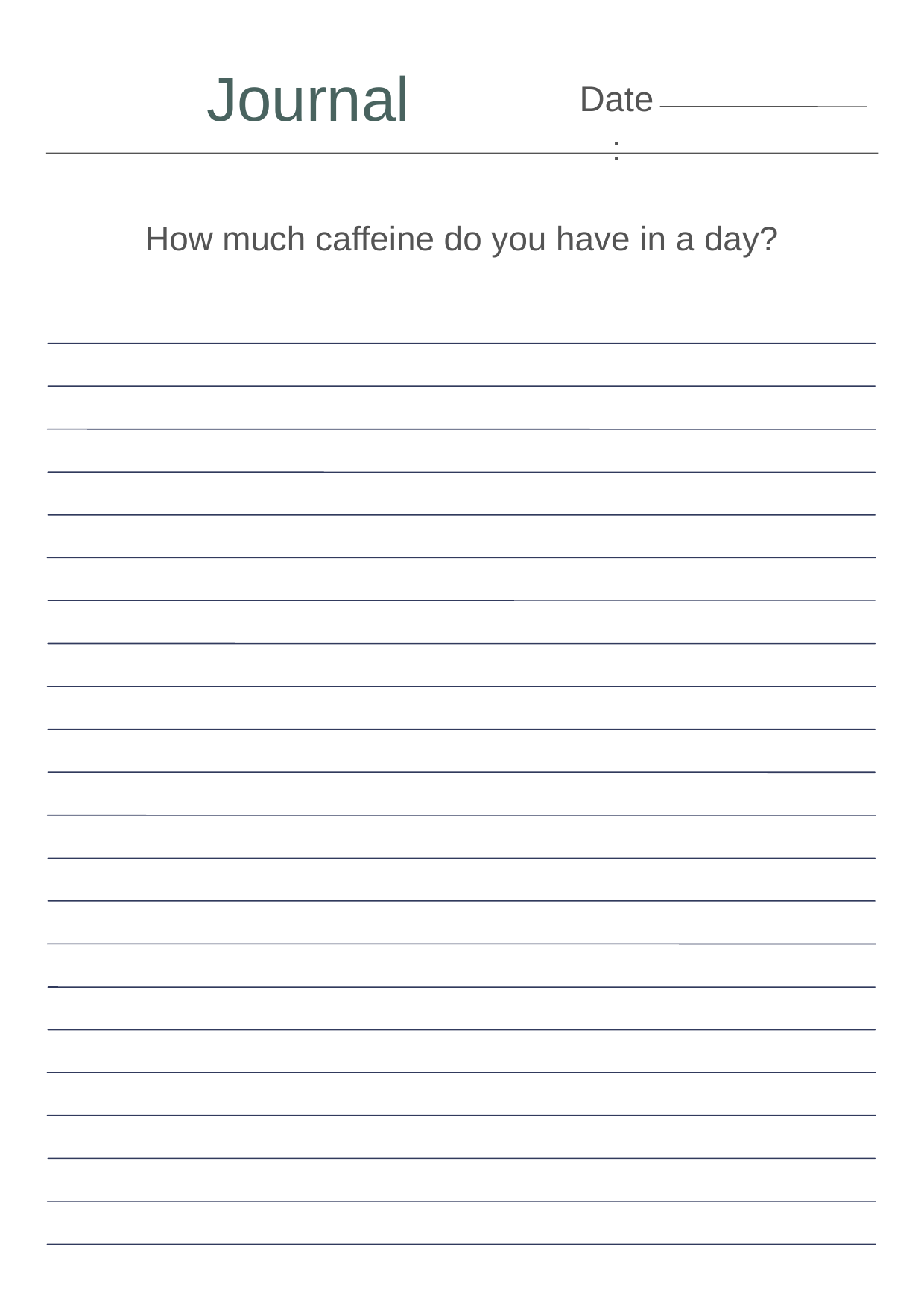

Journal
Date:

How much caffeine do you have in a day?